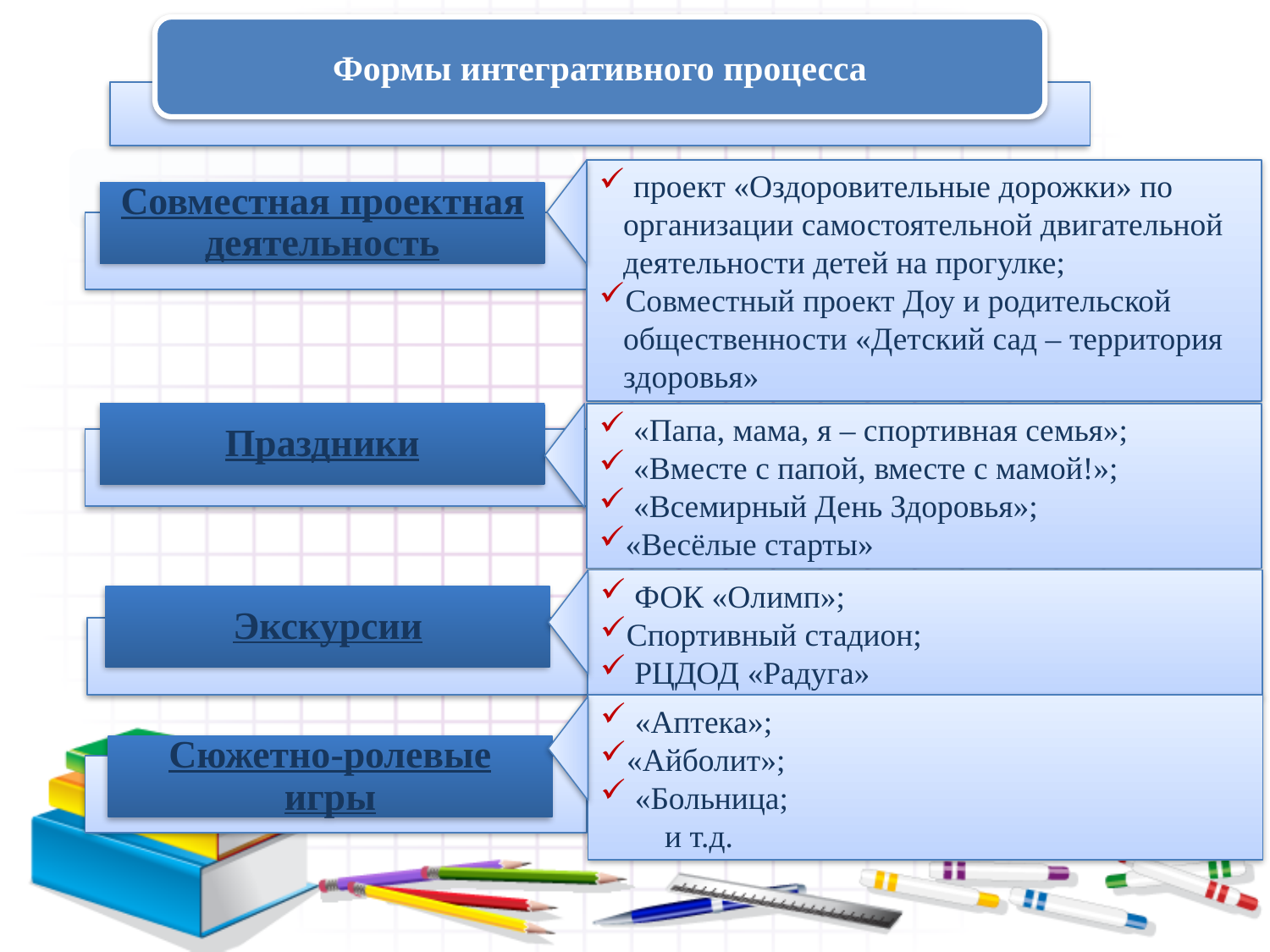

Формы интегративного процесса

 проект «Оздоровительные дорожки» по организации самостоятельной двигательной деятельности детей на прогулке;
Совместный проект Доу и родительской общественности «Детский сад – территория здоровья»
Совместная проектная деятельность

Праздники
 «Папа, мама, я – спортивная семья»;
 «Вместе с папой, вместе с мамой!»;
 «Всемирный День Здоровья»;
«Весёлые старты»

 ФОК «Олимп»;
Спортивный стадион;
 РЦДОД «Радуга»
Экскурсии

 «Аптека»;
«Айболит»;
 «Больница;
        и т.д.

Сюжетно-ролевые игры